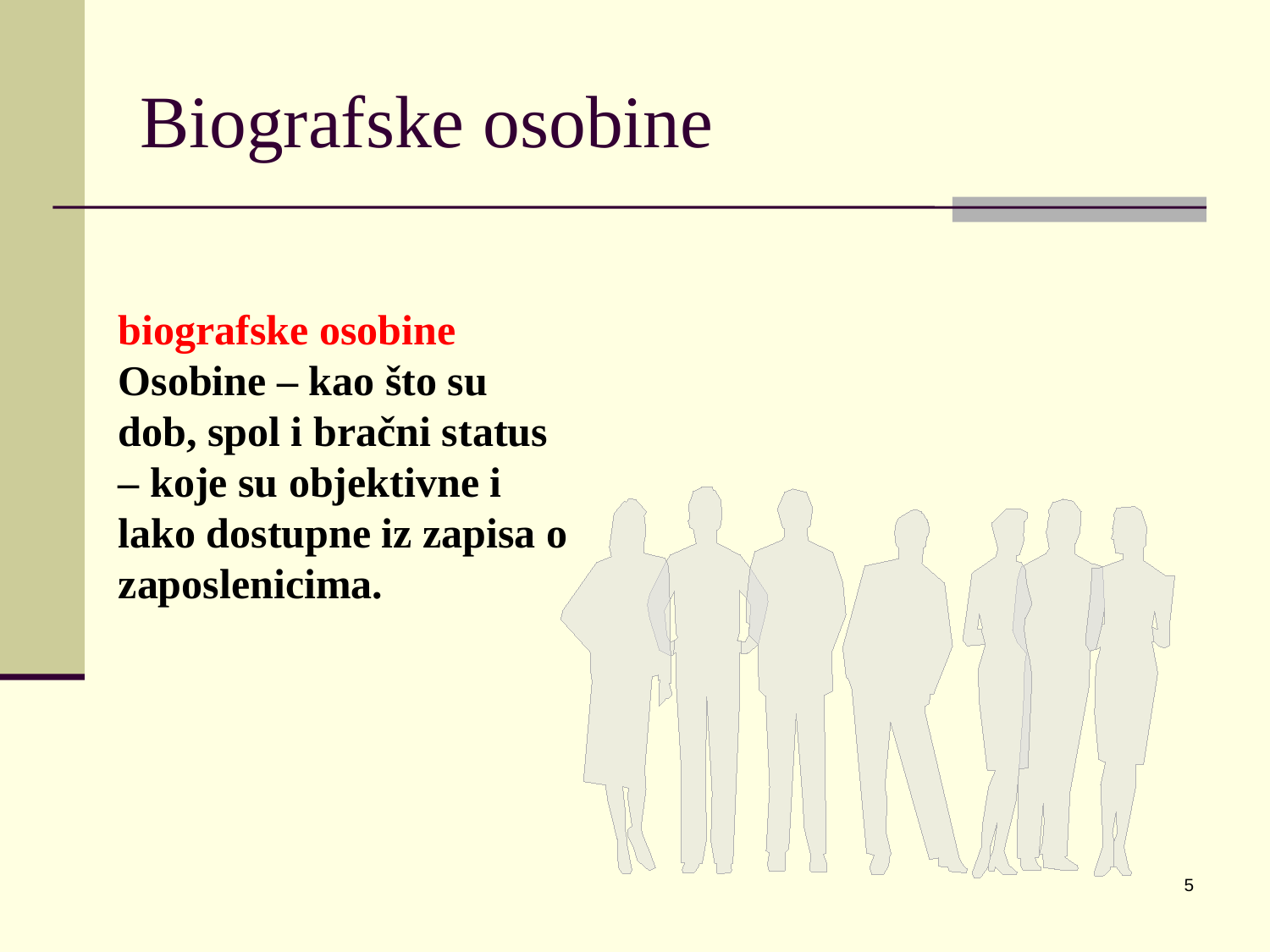

# Biografske osobine
biografske osobine
Osobine – kao što su dob, spol i bračni status – koje su objektivne i lako dostupne iz zapisa o zaposlenicima.

5